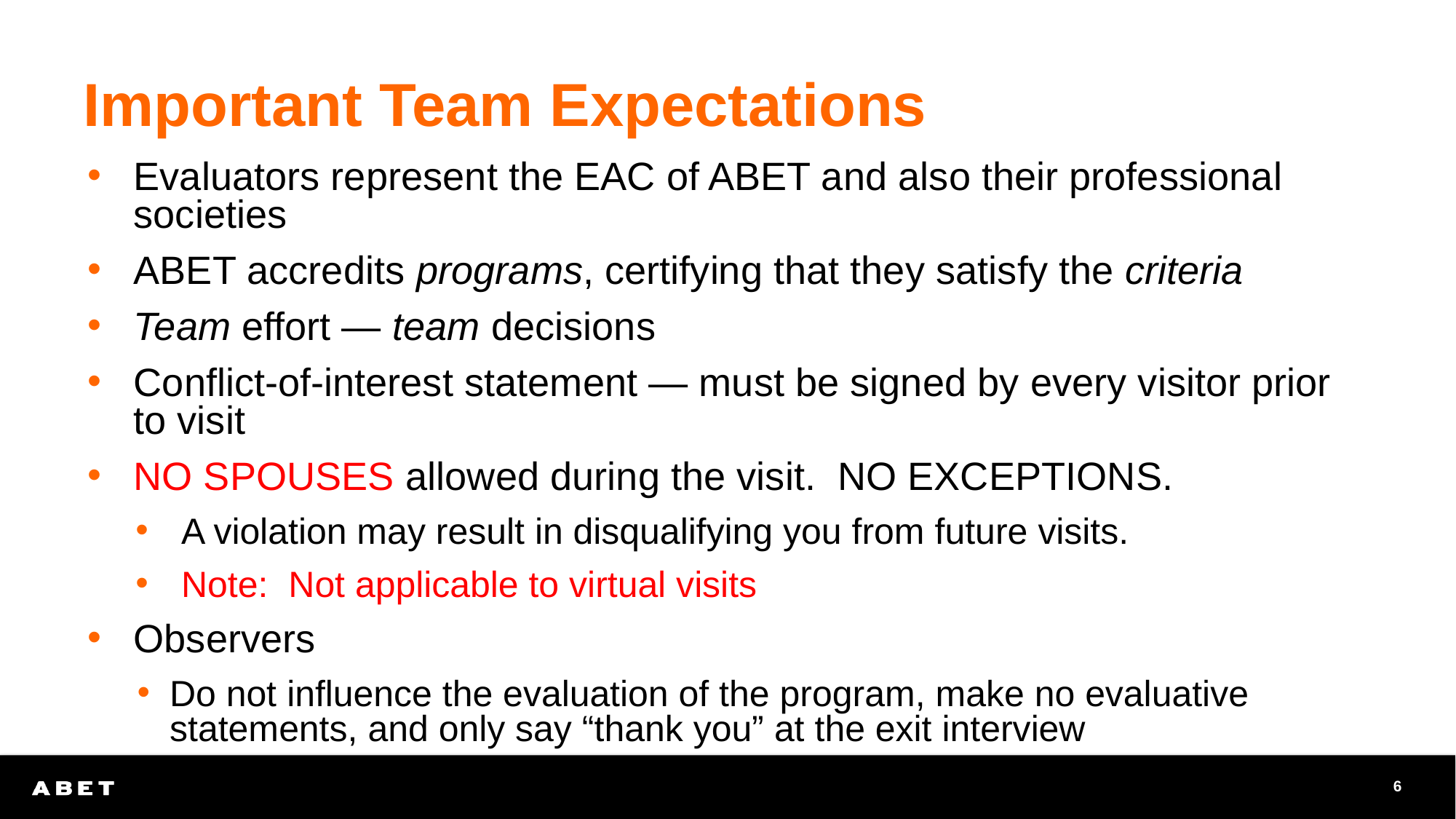

# Important Team Expectations
Evaluators represent the EAC of ABET and also their professional societies
ABET accredits programs, certifying that they satisfy the criteria
Team effort — team decisions
Conflict-of-interest statement — must be signed by every visitor prior to visit
NO SPOUSES allowed during the visit.  NO EXCEPTIONS.
A violation may result in disqualifying you from future visits.
Note:  Not applicable to virtual visits
Observers
Do not influence the evaluation of the program, make no evaluative statements, and only say “thank you” at the exit interview